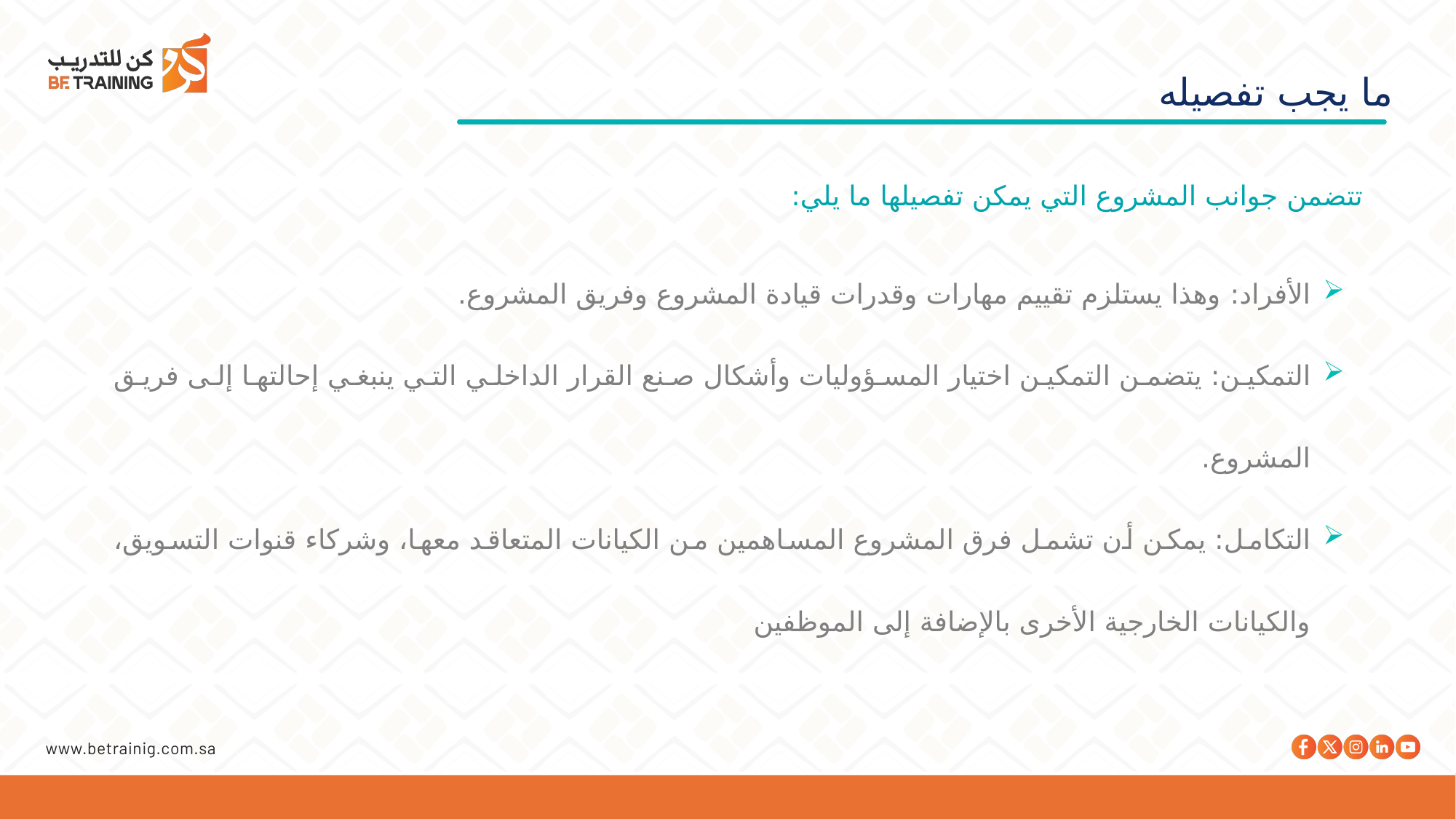

ما يجب تفصيله
تتضمن جوانب المشروع التي يمكن تفصيلها ما يلي:

الأفراد: وهذا يستلزم تقييم مهارات وقدرات قيادة المشروع وفريق المشروع.
التمكين: يتضمن التمكين اختيار المسؤوليات وأشكال صنع القرار الداخلي التي ينبغي إحالتها إلى فريق المشروع.
التكامل: يمكن أن تشمل فرق المشروع المساهمين من الكيانات المتعاقد معها، وشركاء قنوات التسويق، والكيانات الخارجية الأخرى بالإضافة إلى الموظفين